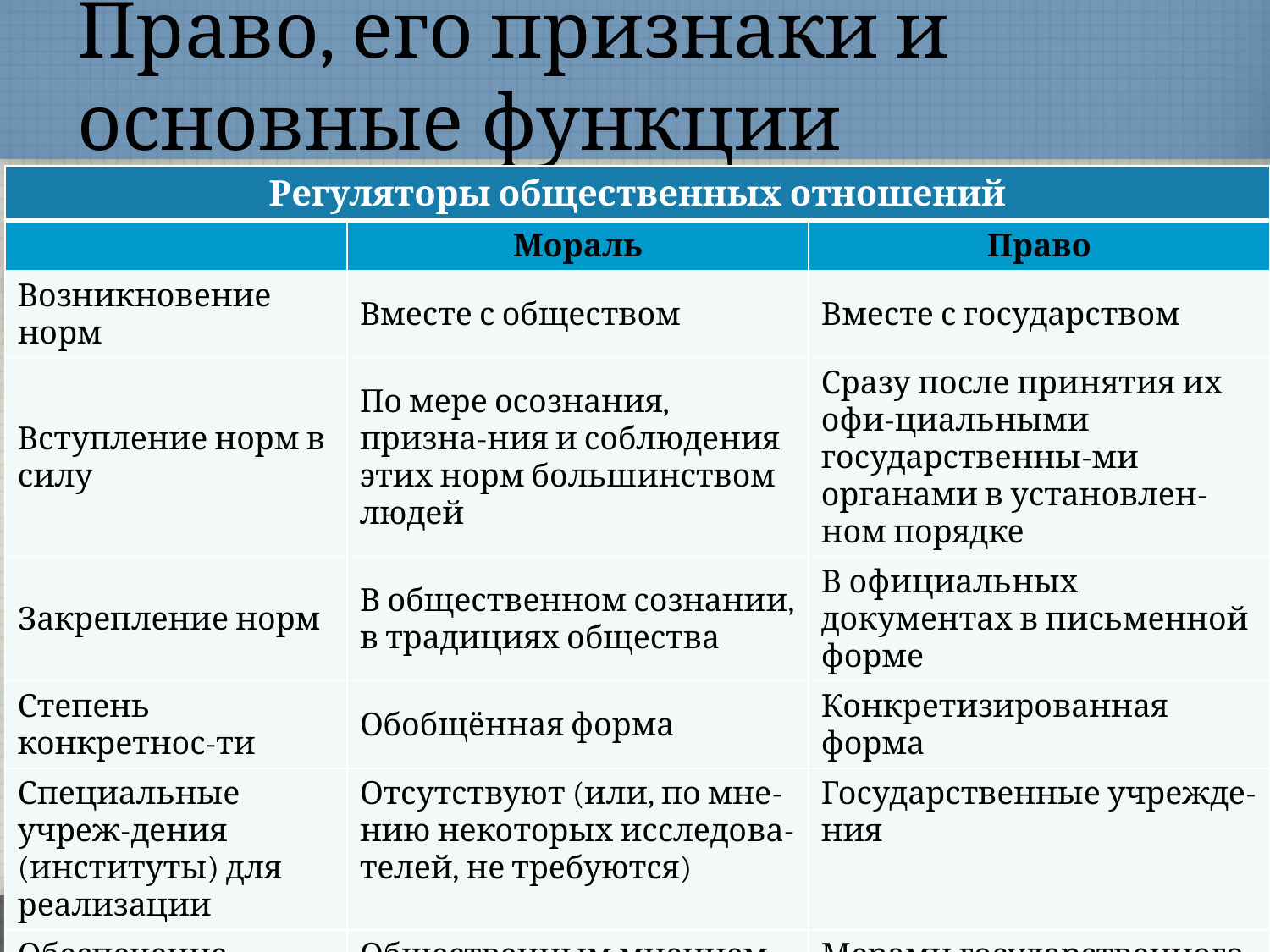

# Право, его признаки и основные функции
| Регуляторы общественных отношений |  |  |
| --- | --- | --- |
|  | Мораль | Право |
| Возникновение норм | Вместе с обществом | Вместе с государством |
| Вступление норм в силу | По мере осознания, призна-ния и соблюдения этих норм большинством людей | Сразу после принятия их офи-циальными государственны-ми органами в установлен-ном порядке |
| Закрепление норм | В общественном сознании, в традициях общества | В официальных документах в письменной форме |
| Степень конкретнос-ти | Обобщённая форма | Конкретизированная форма |
| Специальные учреж-дения (институты) для реализации | Отсутствуют (или, по мне-нию некоторых исследова-телей, не требуются) | Государственные учрежде-ния |
| Обеспечение | Общественным мнением че-рез одобрение или порица-ние | Мерами государственного принуждения |